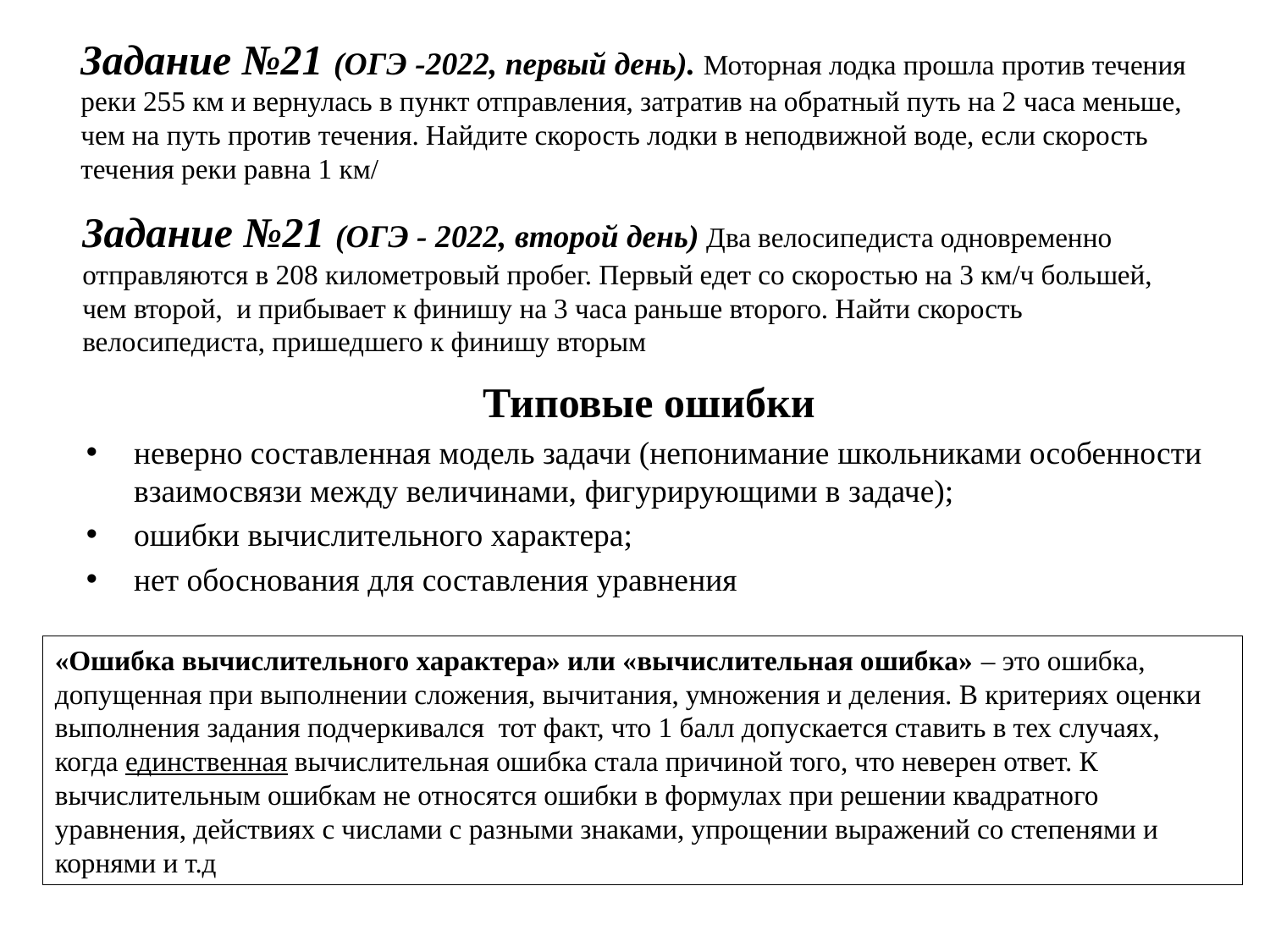

Задание №21 (ОГЭ -2022, первый день). Моторная лодка прошла против течения реки 255 км и вернулась в пункт отправления, затратив на обратный путь на 2 часа меньше, чем на путь против течения. Найдите скорость лодки в неподвижной воде, если скорость течения реки равна 1 км/
Задание №21 (ОГЭ - 2022, второй день) Два велосипедиста одновременно отправляются в 208 километровый пробег. Первый едет со скоростью на 3 км/ч большей, чем второй,  и прибывает к финишу на 3 часа раньше второго. Найти скорость велосипедиста, пришедшего к финишу вторым
Типовые ошибки
неверно составленная модель задачи (непонимание школьниками особенности взаимосвязи между величинами, фигурирующими в задаче);
ошибки вычислительного характера;
нет обоснования для составления уравнения
«Ошибка вычислительного характера» или «вычислительная ошибка» – это ошибка, допущенная при выполнении сложения, вычитания, умножения и деления. В критериях оценки выполнения задания подчеркивался  тот факт, что 1 балл допускается ставить в тех случаях, когда единственная вычислительная ошибка стала причиной того, что неверен ответ. К вычислительным ошибкам не относятся ошибки в формулах при решении квадратного уравнения, действиях с числами с разными знаками, упрощении выражений со степенями и корнями и т.д